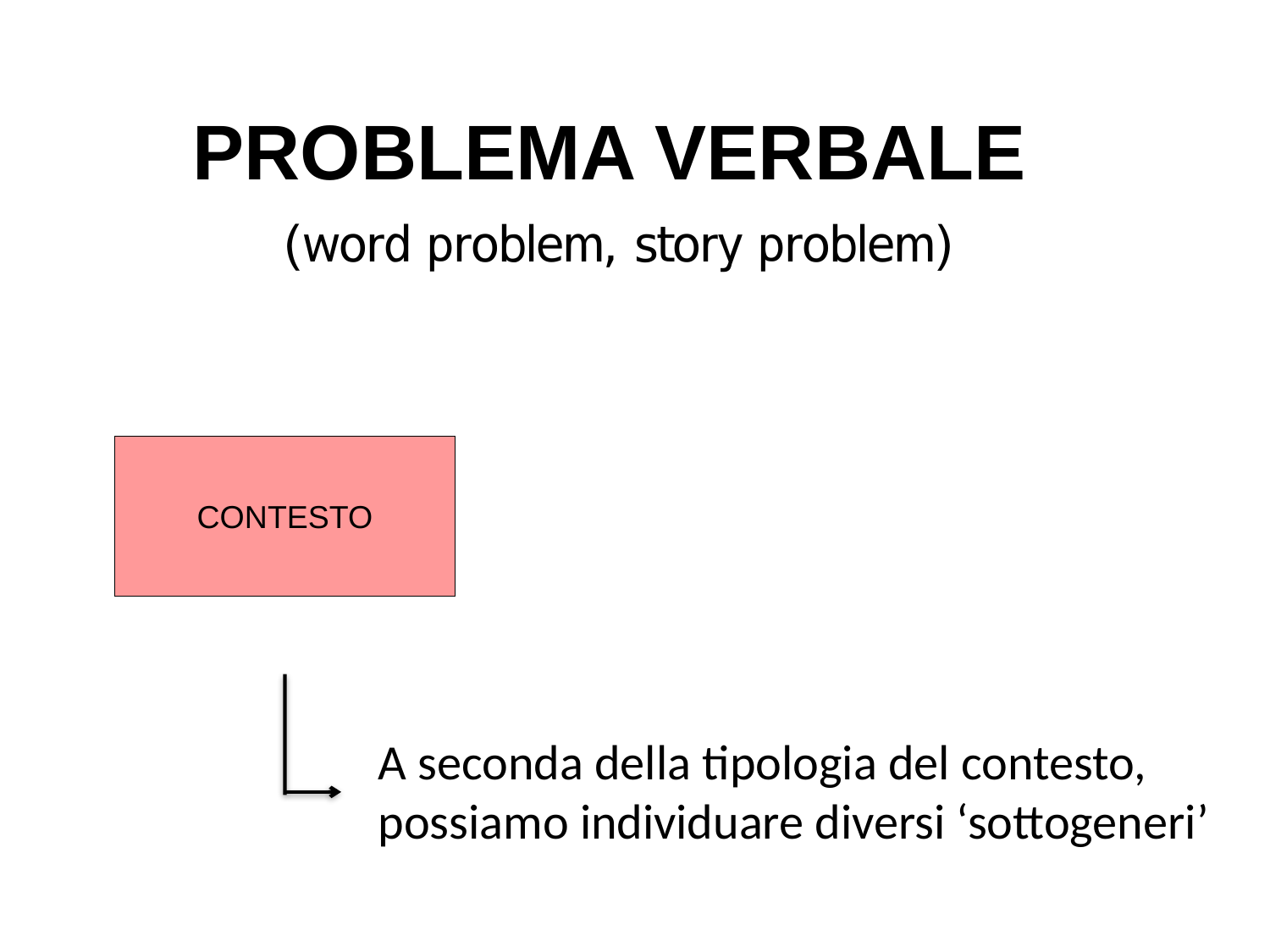

PROBLEMA VERBALE
(word problem, story problem)
CONTESTO
A seconda della tipologia del contesto, possiamo individuare diversi ‘sottogeneri’